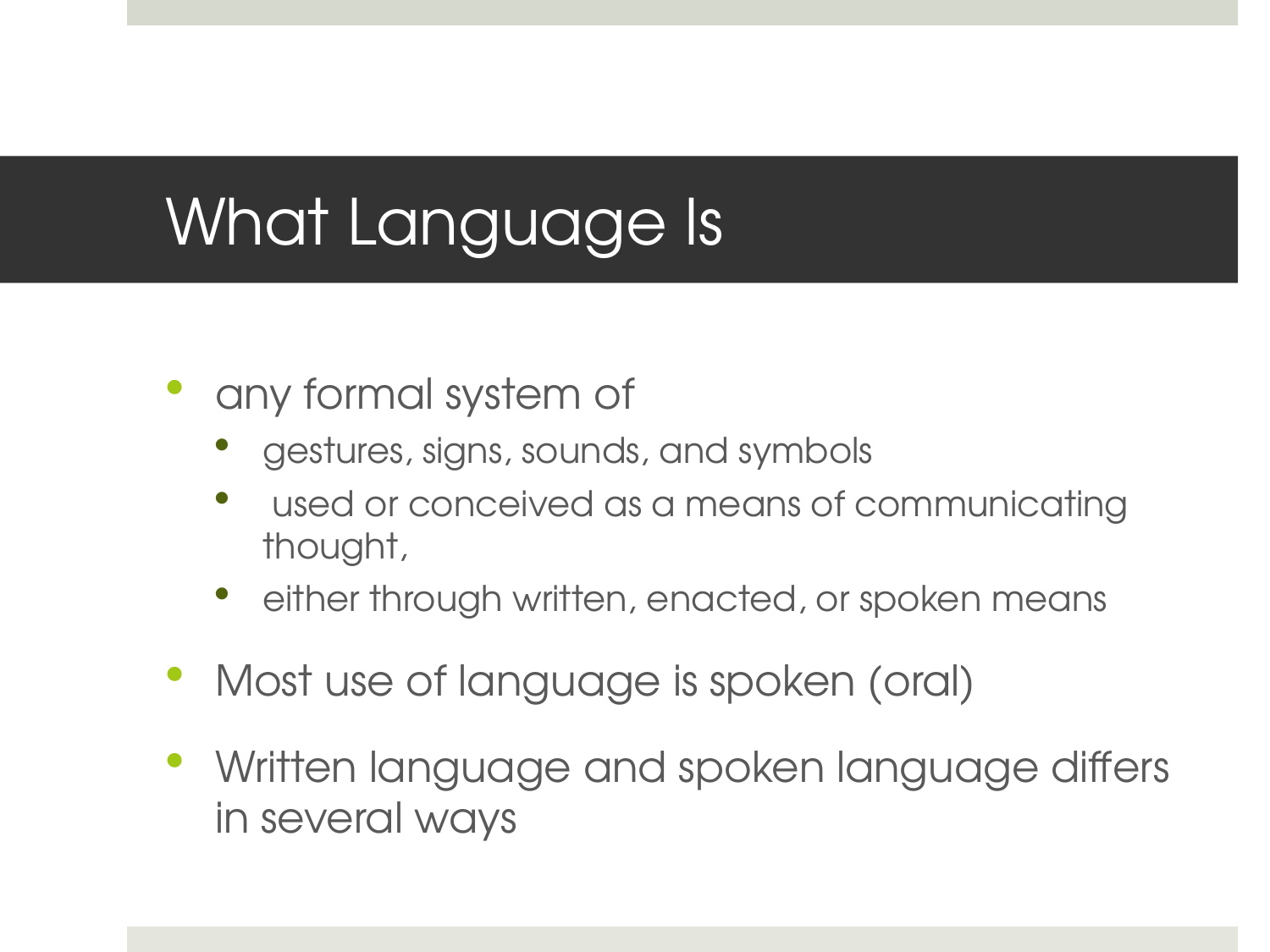

# What Language Is
any formal system of
gestures, signs, sounds, and symbols
 used or conceived as a means of communicating thought,
either through written, enacted, or spoken means
Most use of language is spoken (oral)
Written language and spoken language differs in several ways